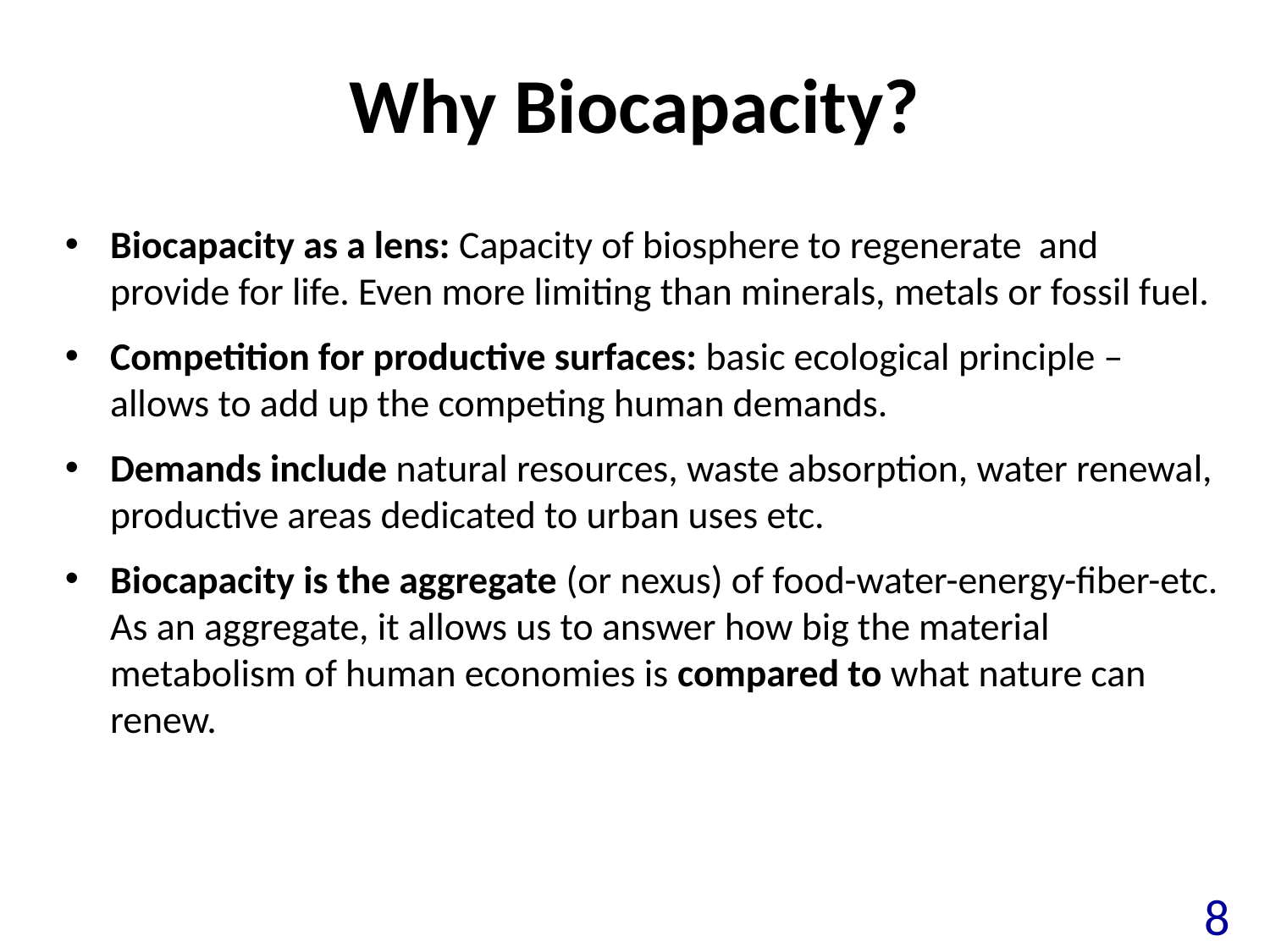

# Why Biocapacity?
Biocapacity as a lens: Capacity of biosphere to regenerate  and provide for life. Even more limiting than minerals, metals or fossil fuel.
Competition for productive surfaces: basic ecological principle – allows to add up the competing human demands.
Demands include natural resources, waste absorption, water renewal, productive areas dedicated to urban uses etc.
Biocapacity is the aggregate (or nexus) of food-water-energy-fiber-etc. As an aggregate, it allows us to answer how big the material metabolism of human economies is compared to what nature can renew.
8